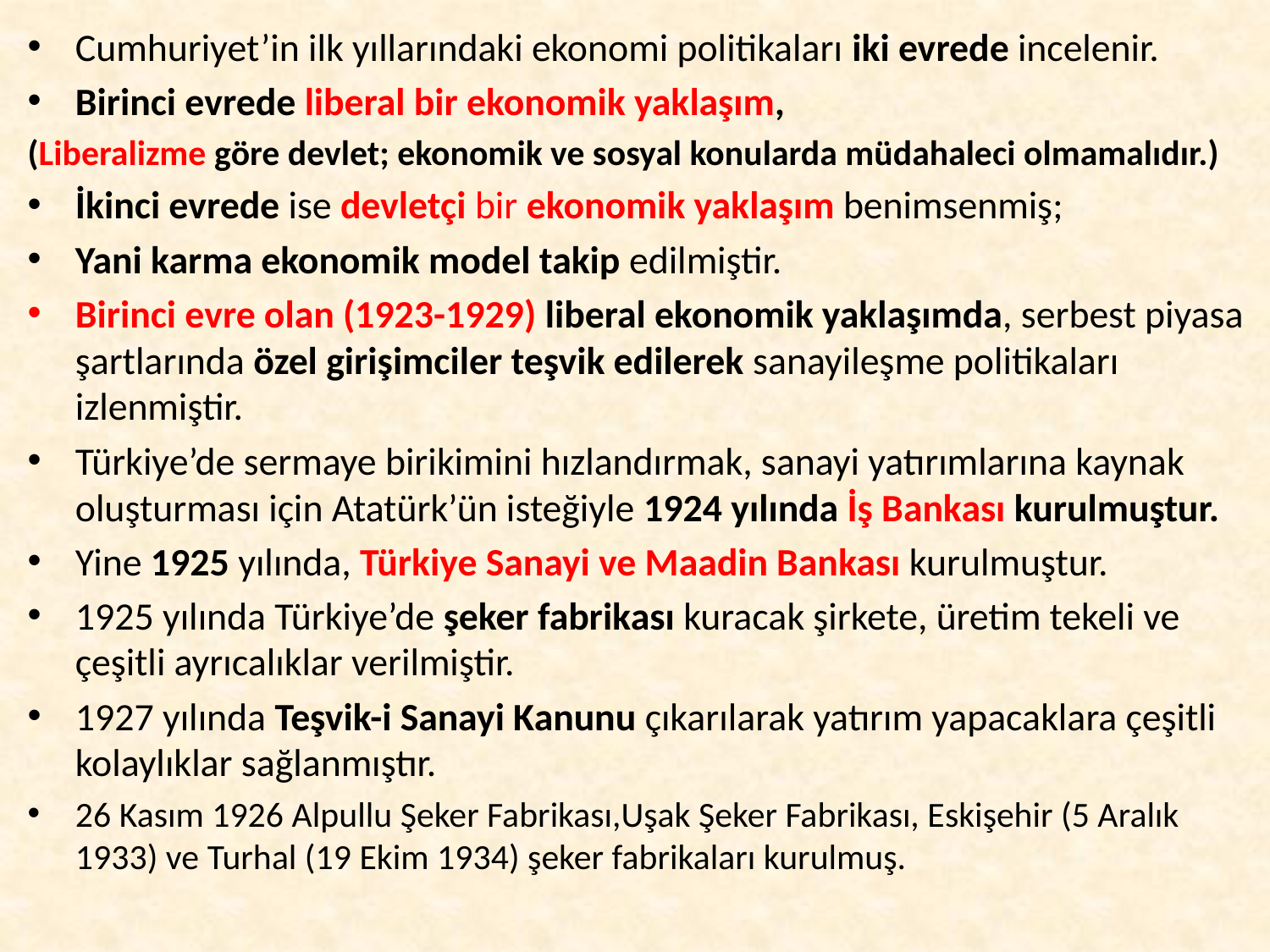

Cumhuriyet’in ilk yıllarındaki ekonomi politikaları iki evrede incelenir.
Birinci evrede liberal bir ekonomik yaklaşım,
(Liberalizme göre devlet; ekonomik ve sosyal konularda müdahaleci olmamalıdır.)
İkinci evrede ise devletçi bir ekonomik yaklaşım benimsenmiş;
Yani karma ekonomik model takip edilmiştir.
Birinci evre olan (1923-1929) liberal ekonomik yaklaşımda, serbest piyasa şartlarında özel girişimciler teşvik edilerek sanayileşme politikaları izlenmiştir.
Türkiye’de sermaye birikimini hızlandırmak, sanayi yatırımlarına kaynak oluşturması için Atatürk’ün isteğiyle 1924 yılında İş Bankası kurulmuştur.
Yine 1925 yılında, Türkiye Sanayi ve Maadin Bankası kurulmuştur.
1925 yılında Türkiye’de şeker fabrikası kuracak şirkete, üretim tekeli ve çeşitli ayrıcalıklar verilmiştir.
1927 yılında Teşvik-i Sanayi Kanunu çıkarılarak yatırım yapacaklara çeşitli kolaylıklar sağlanmıştır.
26 Kasım 1926 Alpullu Şeker Fabrikası,Uşak Şeker Fabrikası, Eskişehir (5 Aralık 1933) ve Turhal (19 Ekim 1934) şeker fabrikaları kurulmuş.